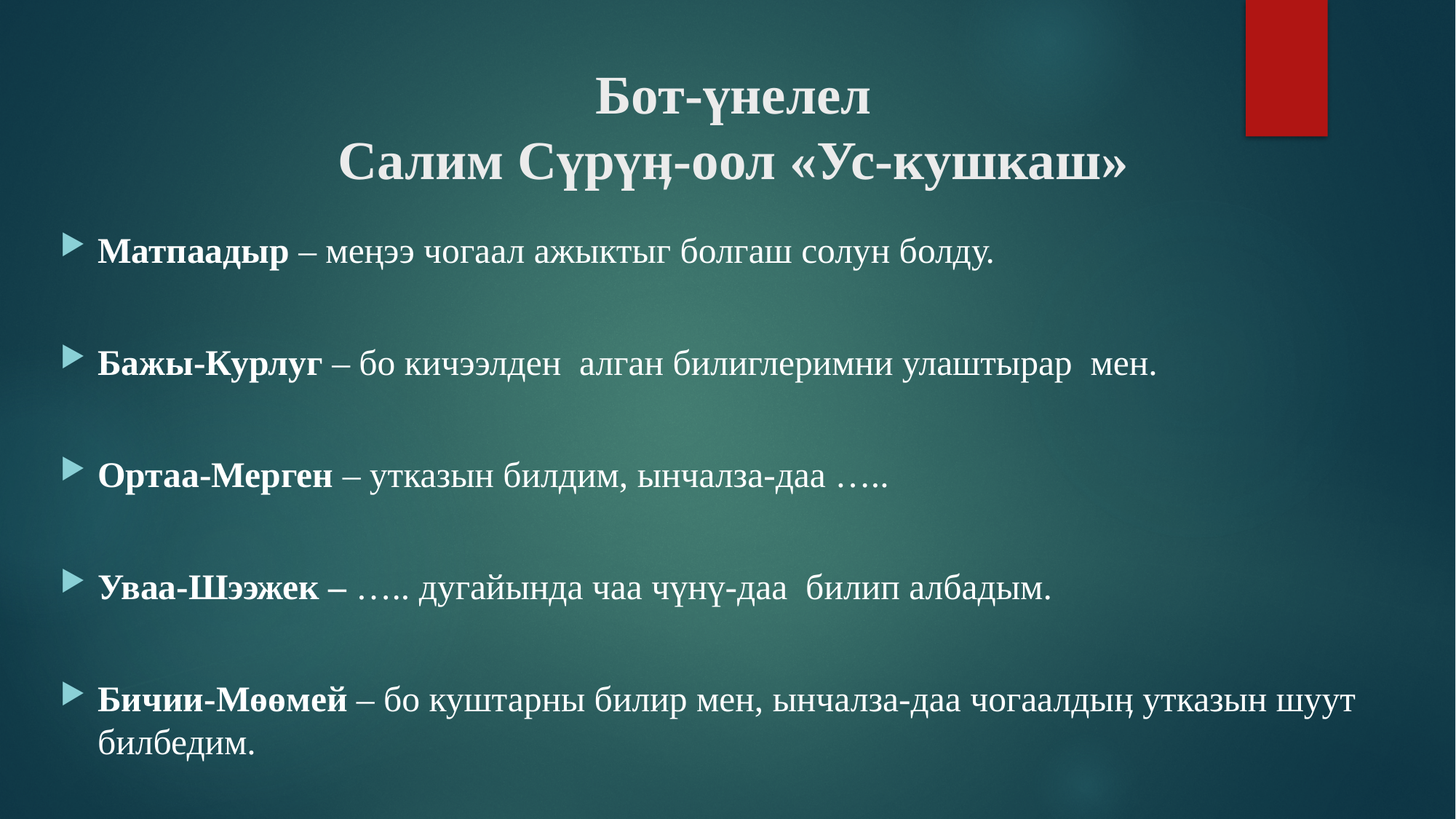

# Бот-үнелел Салим Сүрүӊ-оол «Ус-кушкаш»
Матпаадыр – меңээ чогаал ажыктыг болгаш солун болду.

Бажы-Курлуг – бо кичээлден  алган билиглеримни улаштырар  мен.

Ортаа-Мерген – утказын билдим, ынчалза-даа …..

Уваа-Шээжек – ….. дугайында чаа чүнү-даа  билип албадым.

Бичии-Мɵөмей – бо куштарны билир мен, ынчалза-даа чогаалдыӊ утказын шуут билбедим.